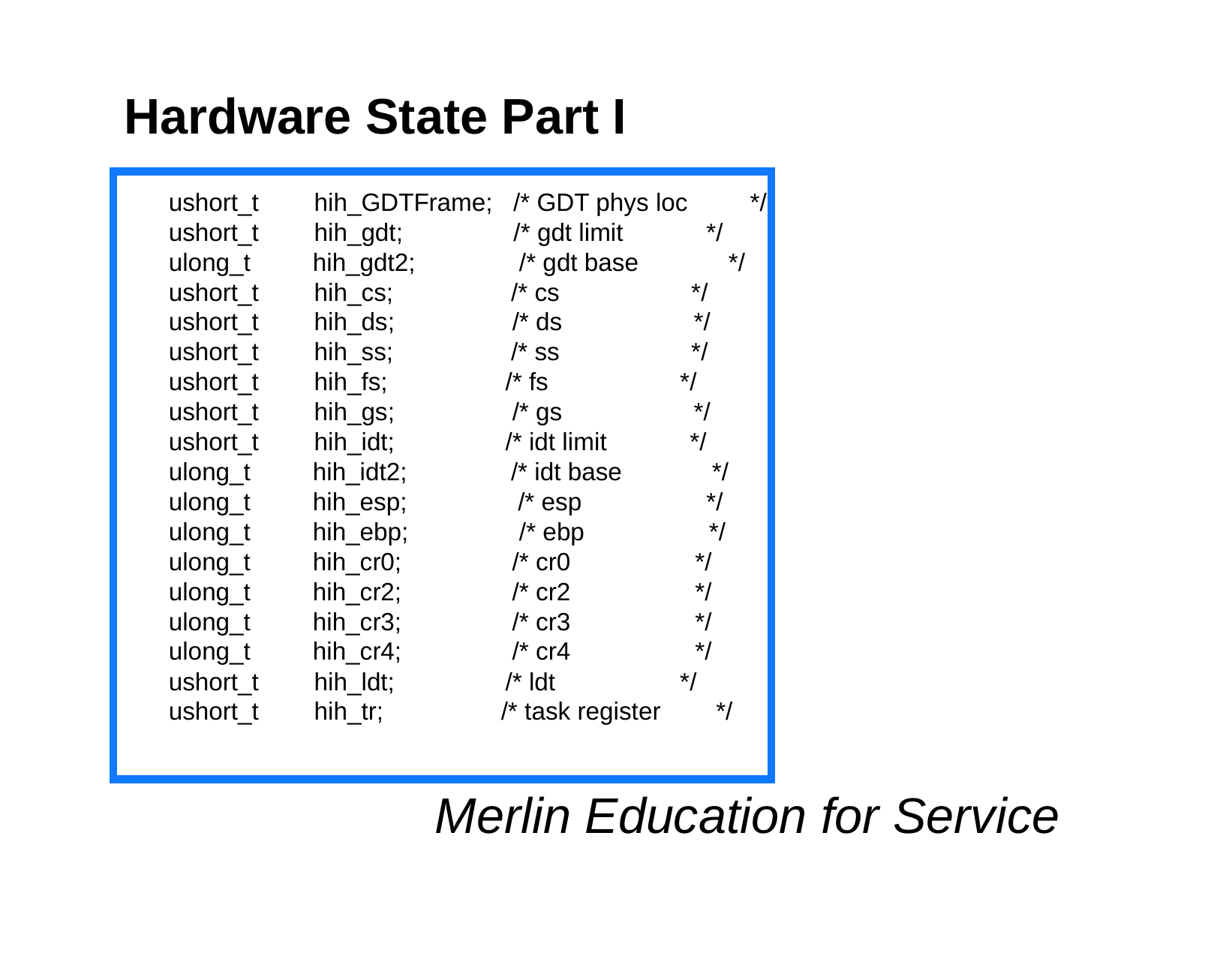

Hardware State Part I
        ushort_t        hih_GDTFrame;   /* GDT phys loc         */
        ushort_t        hih_gdt;                /* gdt limit            */
        ulong_t         hih_gdt2;               /* gdt base             */
        ushort_t        hih_cs;                 /* cs                   */
        ushort_t        hih_ds;                 /* ds                   */
        ushort_t        hih_ss;                 /* ss                   */
        ushort_t        hih_fs;                 /* fs                   */
        ushort_t        hih_gs;                 /* gs                   */
        ushort_t        hih_idt;                /* idt limit            */
        ulong_t         hih_idt2;               /* idt base             */
        ulong_t         hih_esp;                /* esp                  */
        ulong_t         hih_ebp;                /* ebp                  */
        ulong_t         hih_cr0;                /* cr0                  */
        ulong_t         hih_cr2;                /* cr2                  */
        ulong_t         hih_cr3;                /* cr3                  */
        ulong_t         hih_cr4;                /* cr4                  */
        ushort_t        hih_ldt;                /* ldt                  */
        ushort_t        hih_tr;                 /* task register        */

Merlin Education for Service